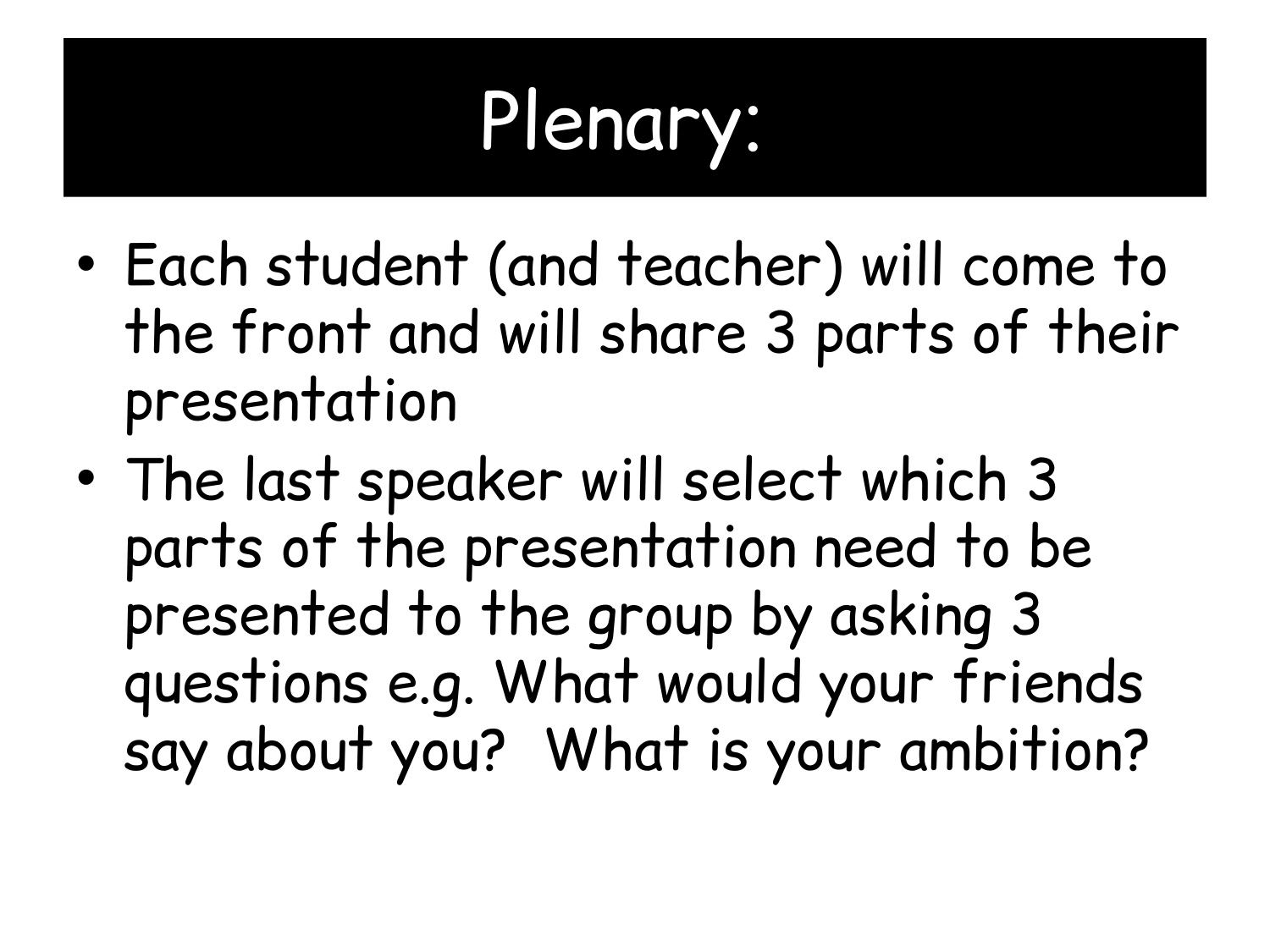

# Plenary:
Each student (and teacher) will come to the front and will share 3 parts of their presentation
The last speaker will select which 3 parts of the presentation need to be presented to the group by asking 3 questions e.g. What would your friends say about you?  What is your ambition?